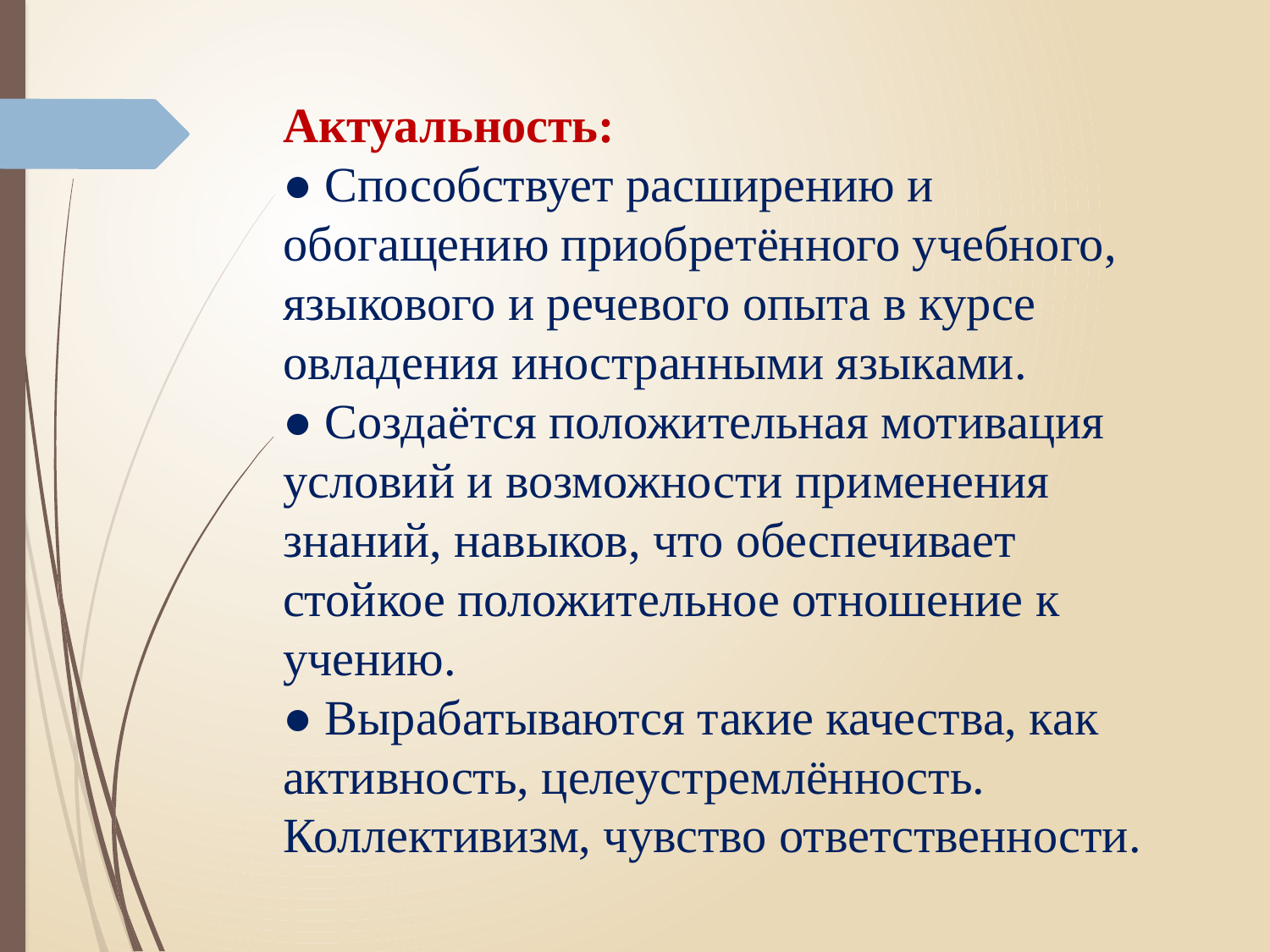

# Актуальность: ● Способствует расширению и обогащению приобретённого учебного, языкового и речевого опыта в курсе овладения иностранными языками. ● Создаётся положительная мотивация условий и возможности применения знаний, навыков, что обеспечивает стойкое положительное отношение к учению. ● Вырабатываются такие качества, как активность, целеустремлённость. Коллективизм, чувство ответственности.